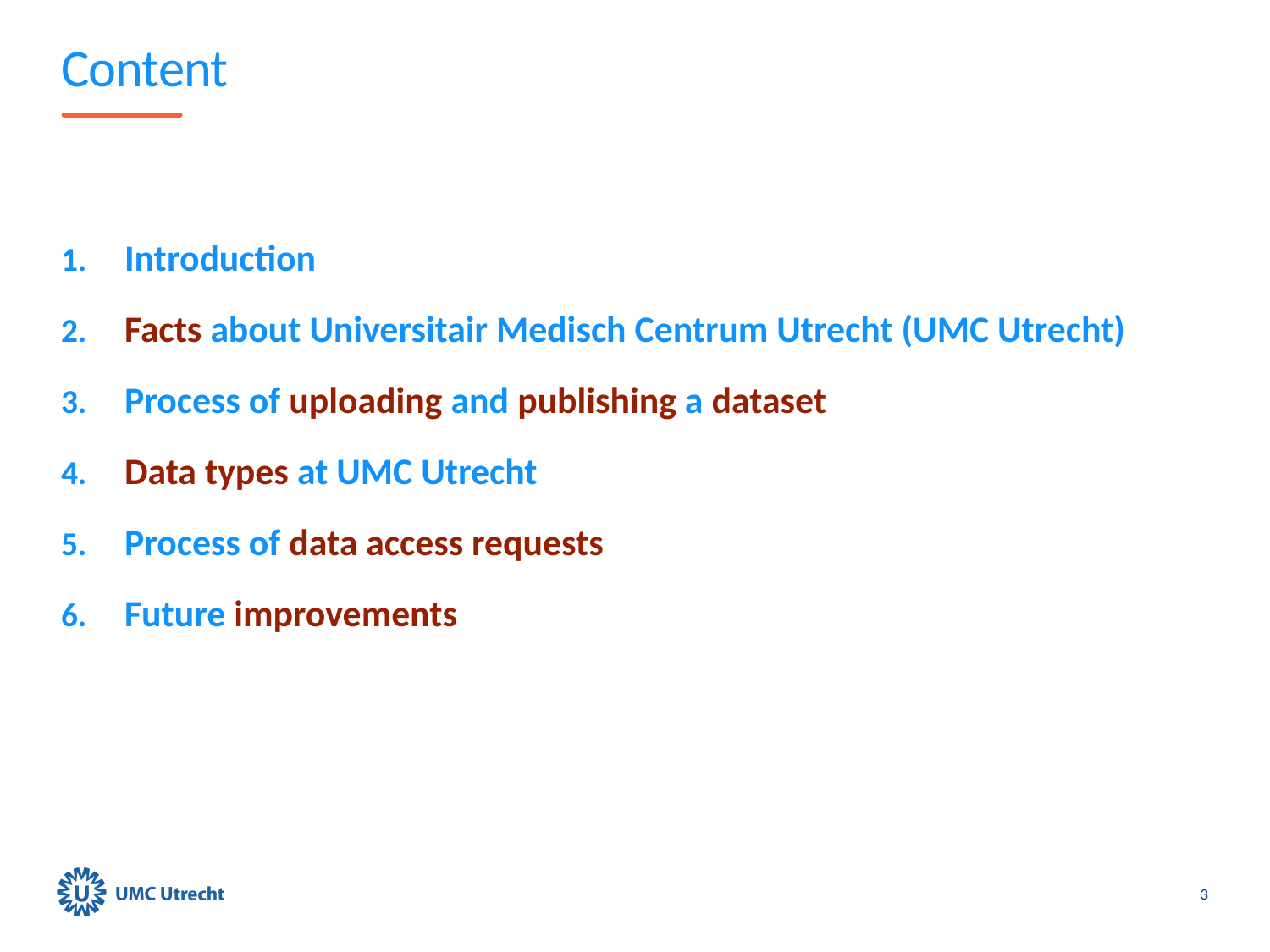

# Content

Introduction

Facts about Universitair Medisch Centrum Utrecht (UMC Utrecht)

Process of uploading and publishing a dataset

Data types at UMC Utrecht

Process of data access requests

Future improvements

3